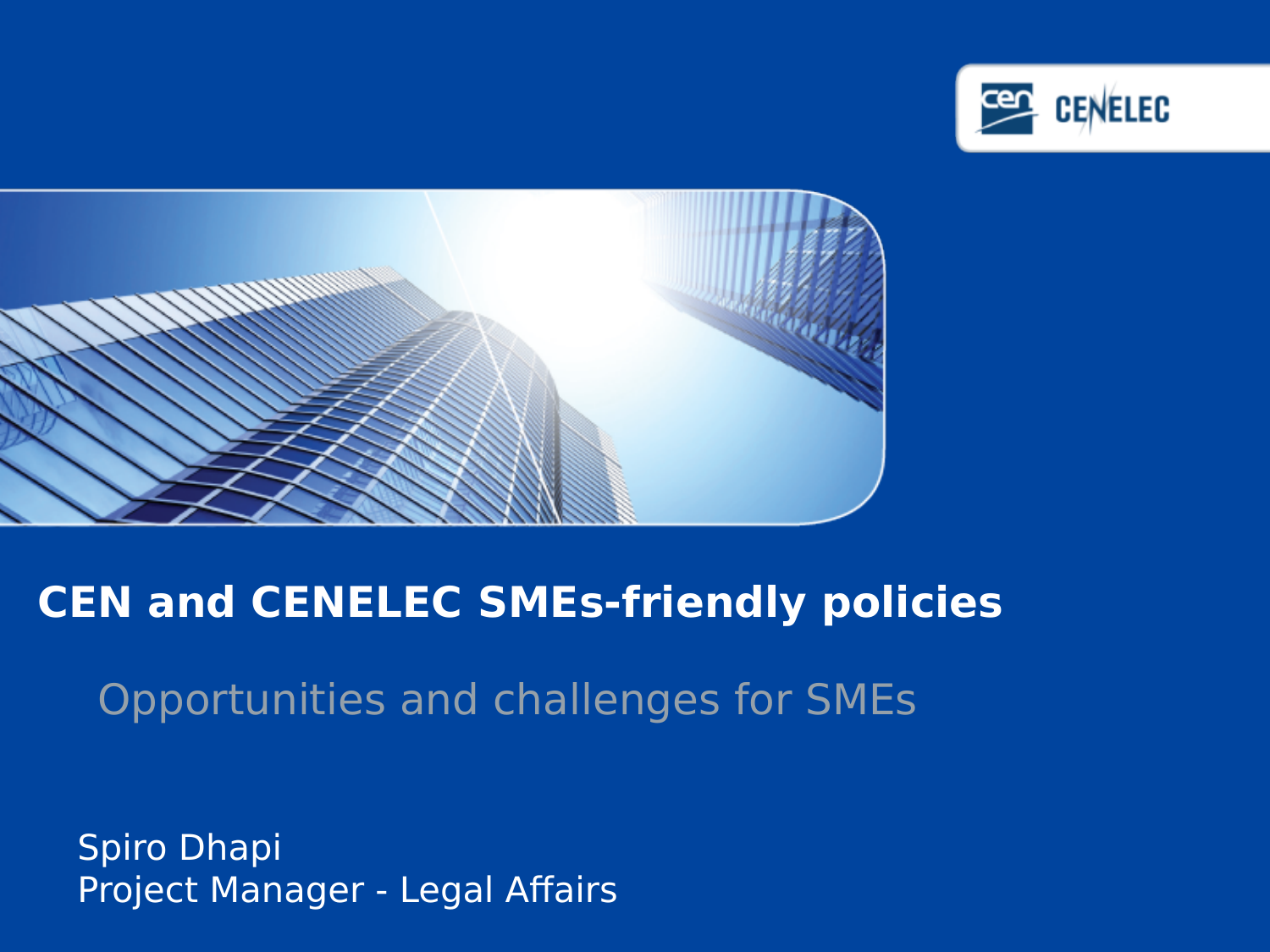

# CEN and CENELEC SMEs-friendly policies
Opportunities and challenges for SMEs
Spiro Dhapi
Project Manager - Legal Affairs